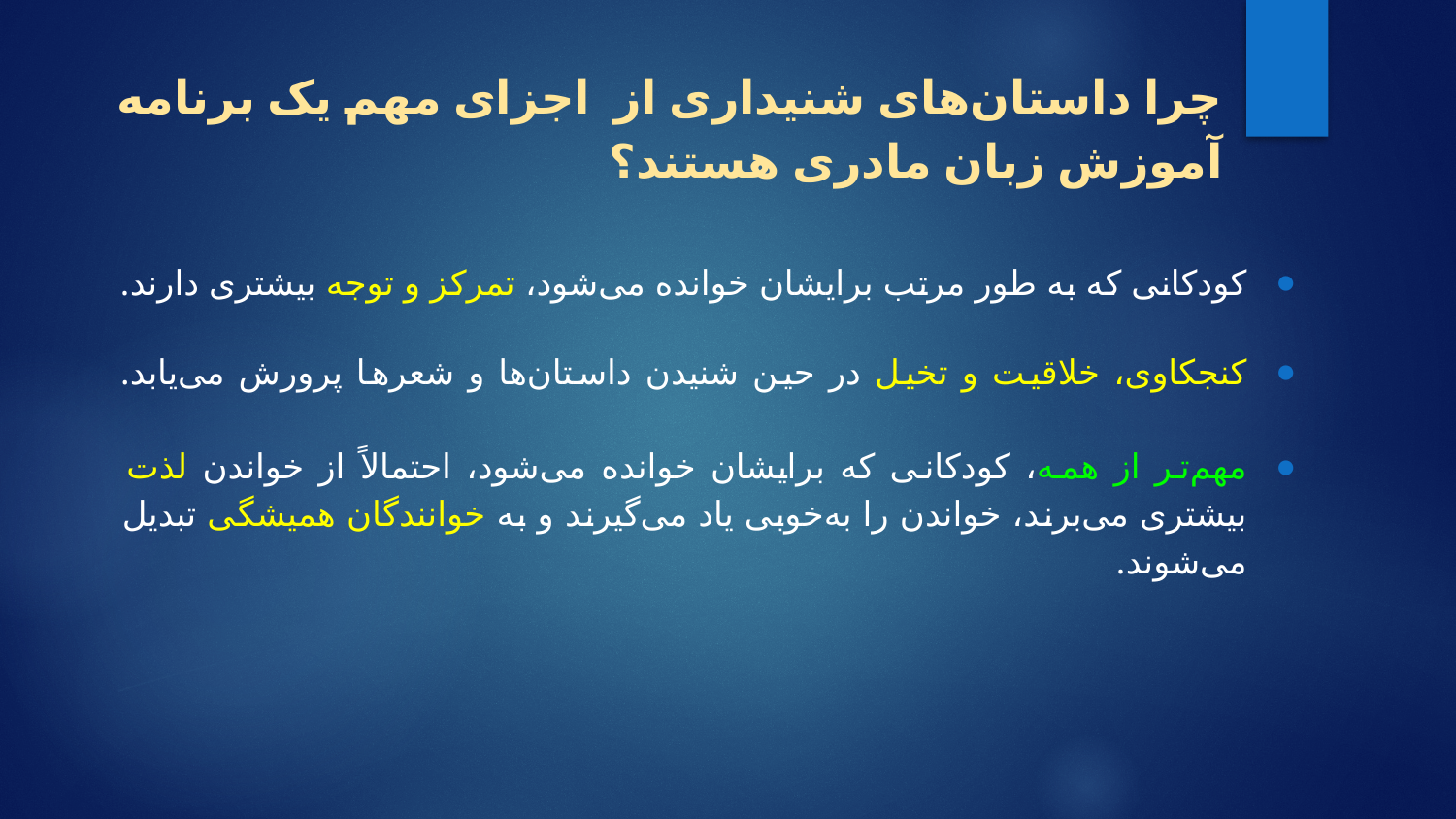

# چرا داستان‌های شنیداری از  اجزای مهم یک برنامه آموزش زبان مادری هستند؟
کودکانی که به طور مرتب برایشان خوانده می‌شود، تمرکز و توجه بیشتری دارند.
کنجکاوی، خلاقیت و تخیل در حین شنیدن داستان‌ها و شعرها پرورش می‌یابد.
مهم‌تر از همه، کودکانی که برایشان خوانده می‌شود، احتمالاً از خواندن لذت بیشتری می‌برند، خواندن را به‌خوبی یاد می‌گیرند و به خوانندگان همیشگی تبدیل می‌شوند.